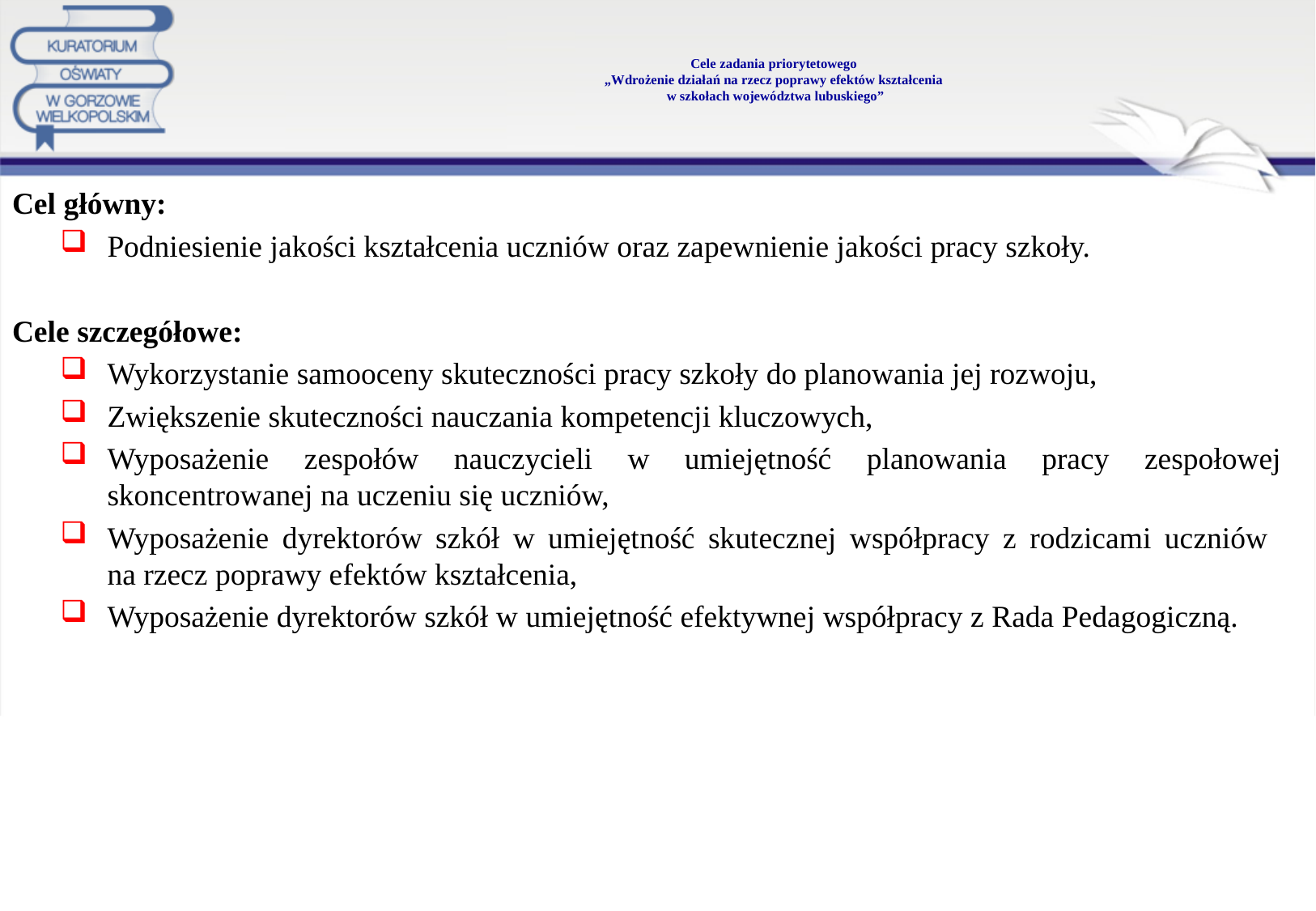

# Cele zadania priorytetowego „Wdrożenie działań na rzecz poprawy efektów kształcenia w szkołach województwa lubuskiego”
Cel główny:
Podniesienie jakości kształcenia uczniów oraz zapewnienie jakości pracy szkoły.

Cele szczegółowe:
Wykorzystanie samooceny skuteczności pracy szkoły do planowania jej rozwoju,
Zwiększenie skuteczności nauczania kompetencji kluczowych,
Wyposażenie zespołów nauczycieli w umiejętność planowania pracy zespołowej skoncentrowanej na uczeniu się uczniów,
Wyposażenie dyrektorów szkół w umiejętność skutecznej współpracy z rodzicami uczniów
na rzecz poprawy efektów kształcenia,
Wyposażenie dyrektorów szkół w umiejętność efektywnej współpracy z Rada Pedagogiczną.